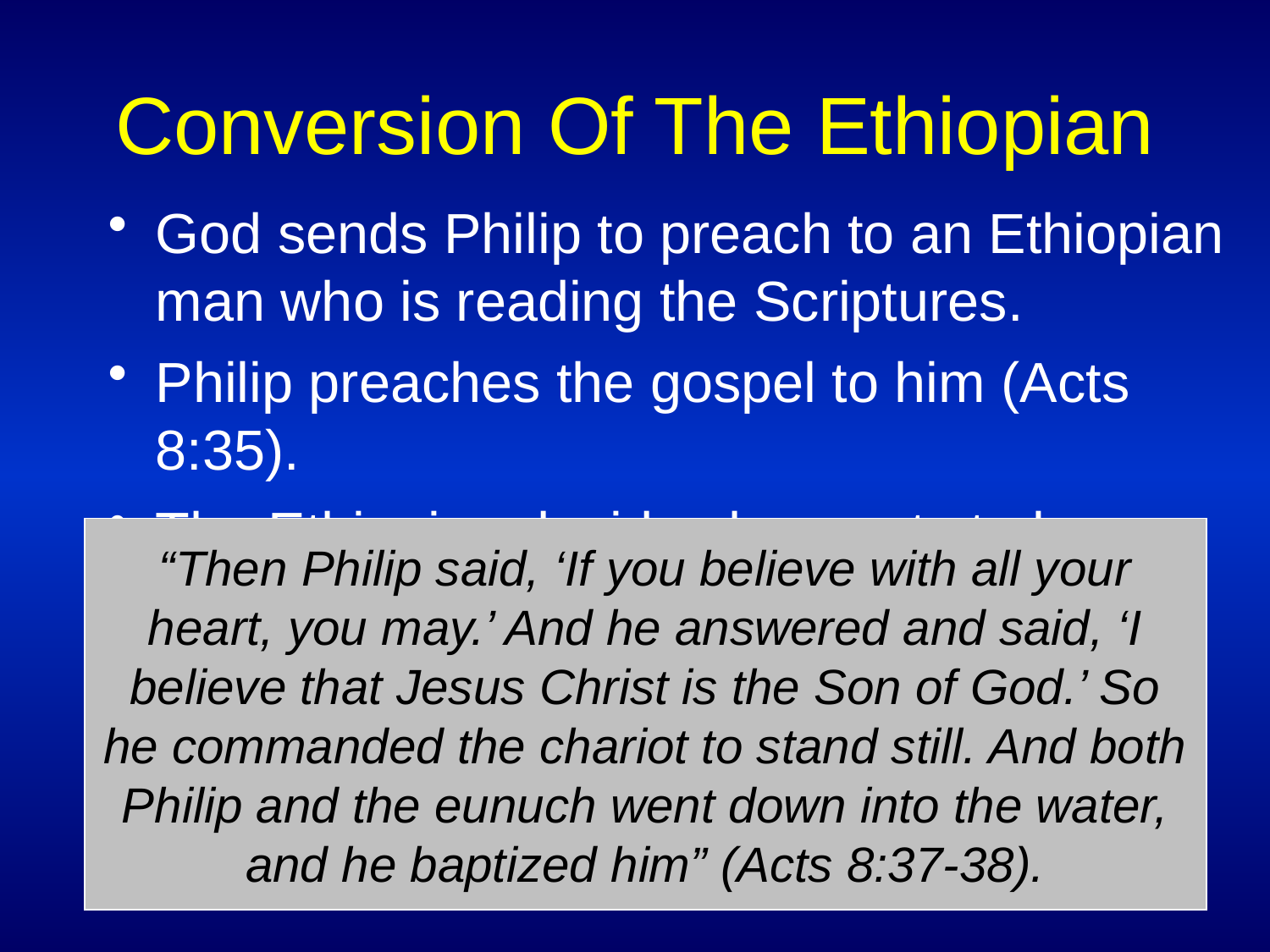

# Conversion Of The Ethiopian
God sends Philip to preach to an Ethiopian man who is reading the Scriptures.
Philip preaches the gospel to him (Acts 8:35).
The Ethiopian decides he wants to be baptized (Acts 8:36).
He confesses his belief in Jesus and is baptized.
“Then Philip said, ‘If you believe with all your heart, you may.’ And he answered and said, ‘I believe that Jesus Christ is the Son of God.’ So he commanded the chariot to stand still. And both Philip and the eunuch went down into the water, and he baptized him” (Acts 8:37-38).